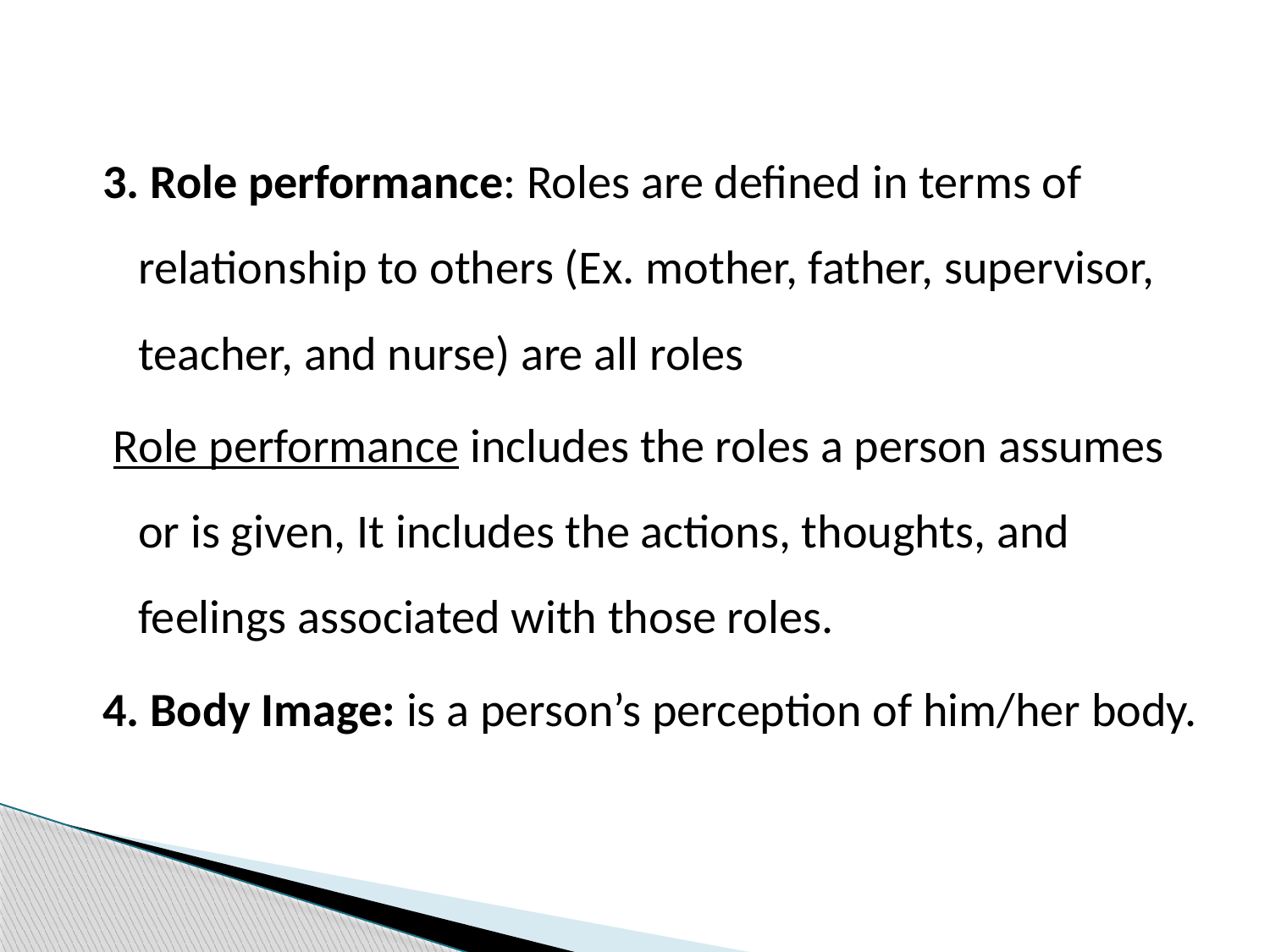

3. Role performance: Roles are defined in terms of relationship to others (Ex. mother, father, supervisor, teacher, and nurse) are all roles
 Role performance includes the roles a person assumes or is given, It includes the actions, thoughts, and feelings associated with those roles.
4. Body Image: is a person’s perception of him/her body.